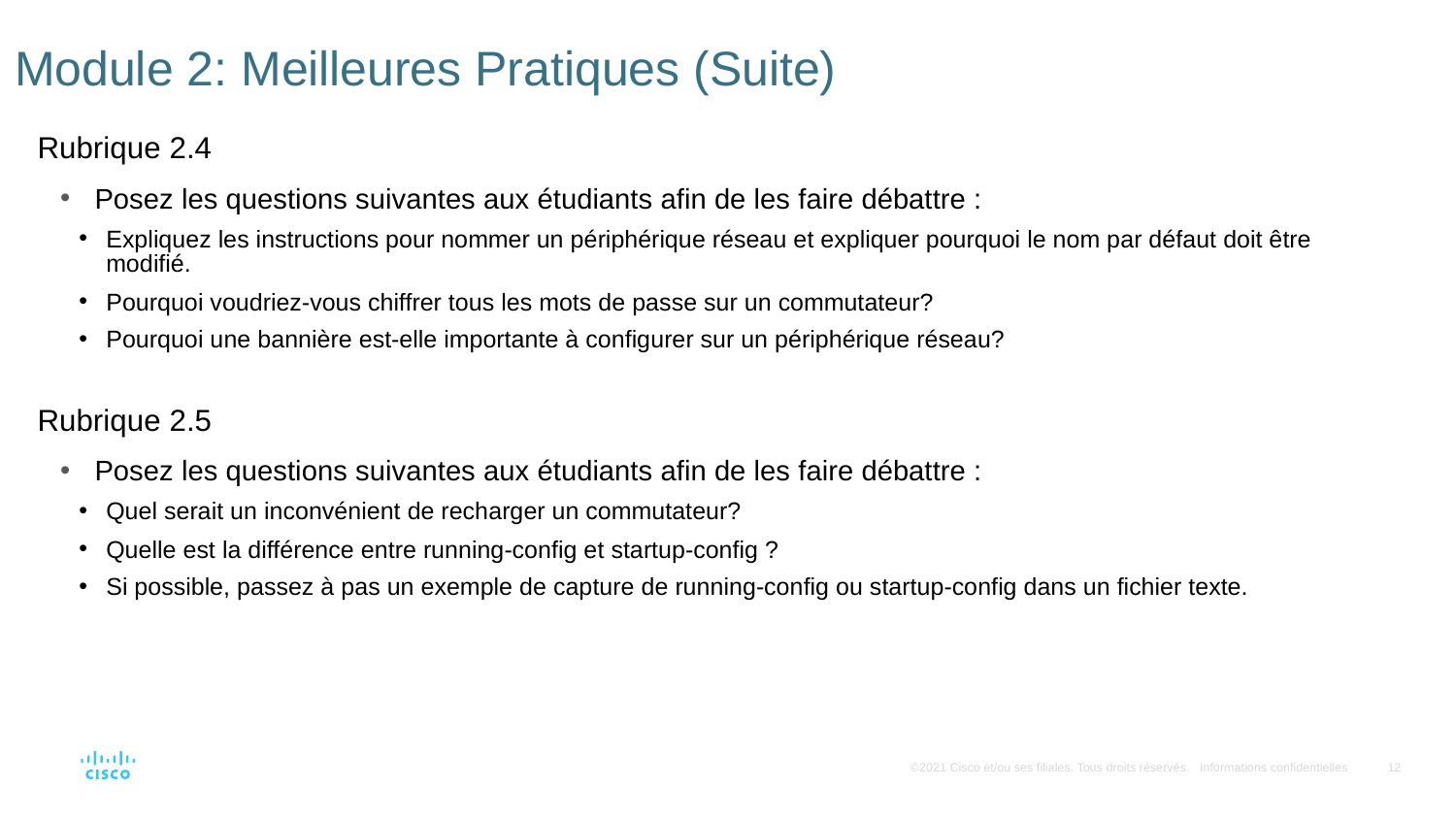

# Module 2: Meilleures Pratiques (Suite)
Rubrique 2.4
Posez les questions suivantes aux étudiants afin de les faire débattre :
Expliquez les instructions pour nommer un périphérique réseau et expliquer pourquoi le nom par défaut doit être modifié.
Pourquoi voudriez-vous chiffrer tous les mots de passe sur un commutateur?
Pourquoi une bannière est-elle importante à configurer sur un périphérique réseau?

Rubrique 2.5
Posez les questions suivantes aux étudiants afin de les faire débattre :
Quel serait un inconvénient de recharger un commutateur?
Quelle est la différence entre running-config et startup-config ?
Si possible, passez à pas un exemple de capture de running-config ou startup-config dans un fichier texte.